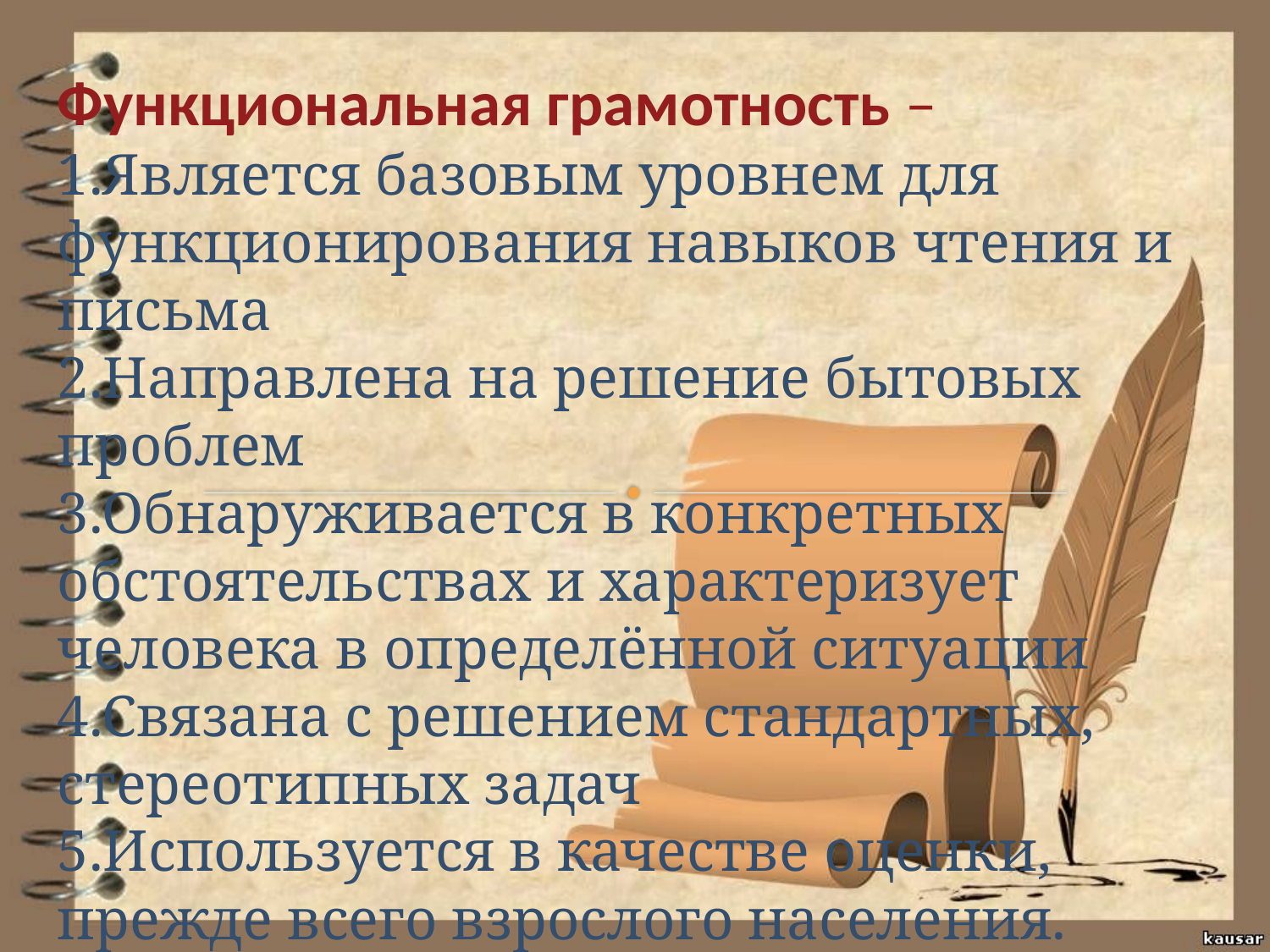

Функциональная грамотность –
1.Является базовым уровнем для функционирования навыков чтения и письма
2.Направлена на решение бытовых проблем
3.Обнаруживается в конкретных обстоятельствах и характеризует человека в определённой ситуации
4.Связана с решением стандартных, стереотипных задач
5.Используется в качестве оценки,
прежде всего взрослого населения.

Новый словарь методических
терминов и понятий
(теория и практика обучения языкам)